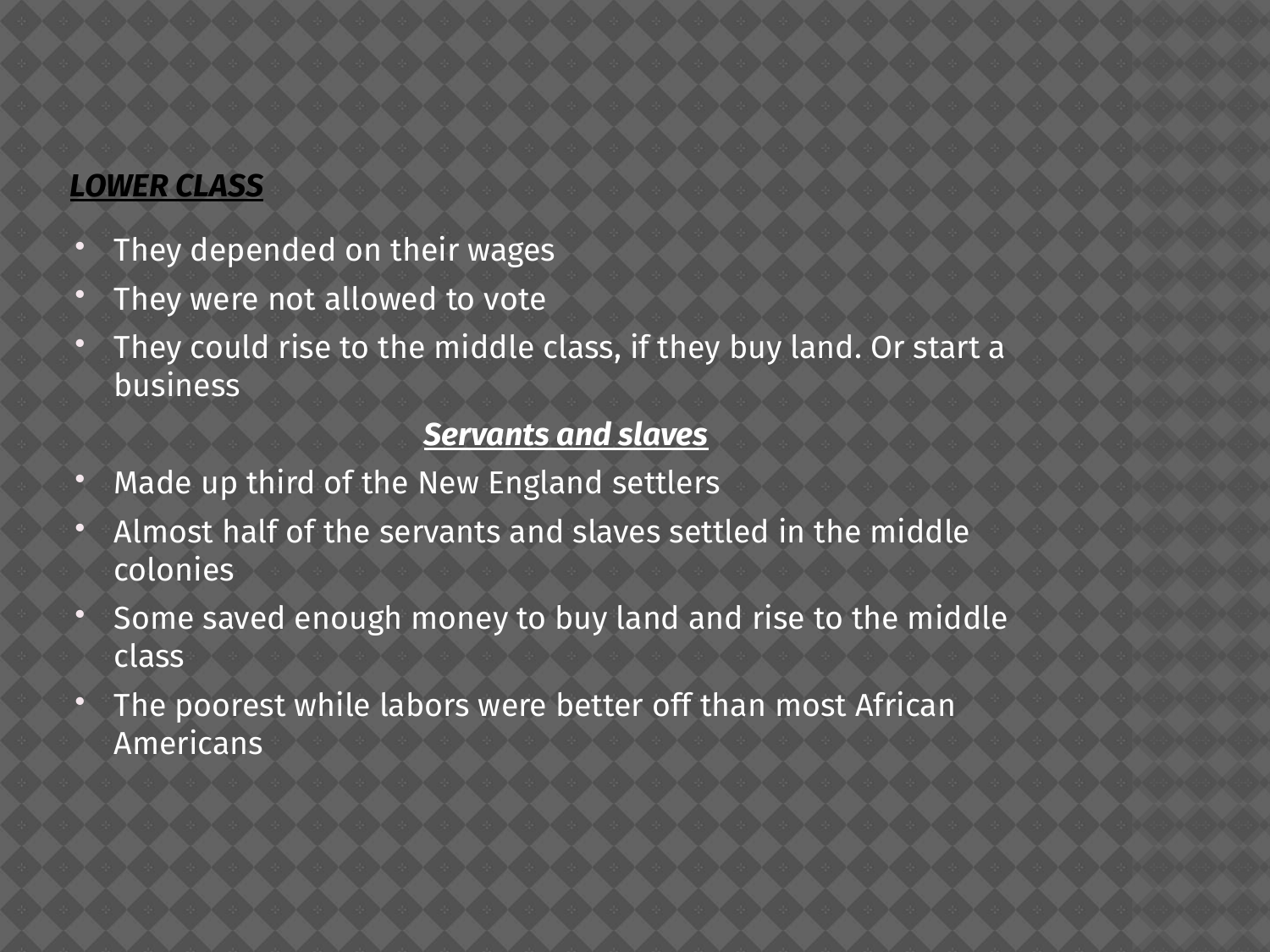

# Lower class
They depended on their wages
They were not allowed to vote
They could rise to the middle class, if they buy land. Or start a business
Servants and slaves
Made up third of the New England settlers
Almost half of the servants and slaves settled in the middle colonies
Some saved enough money to buy land and rise to the middle class
The poorest while labors were better off than most African Americans